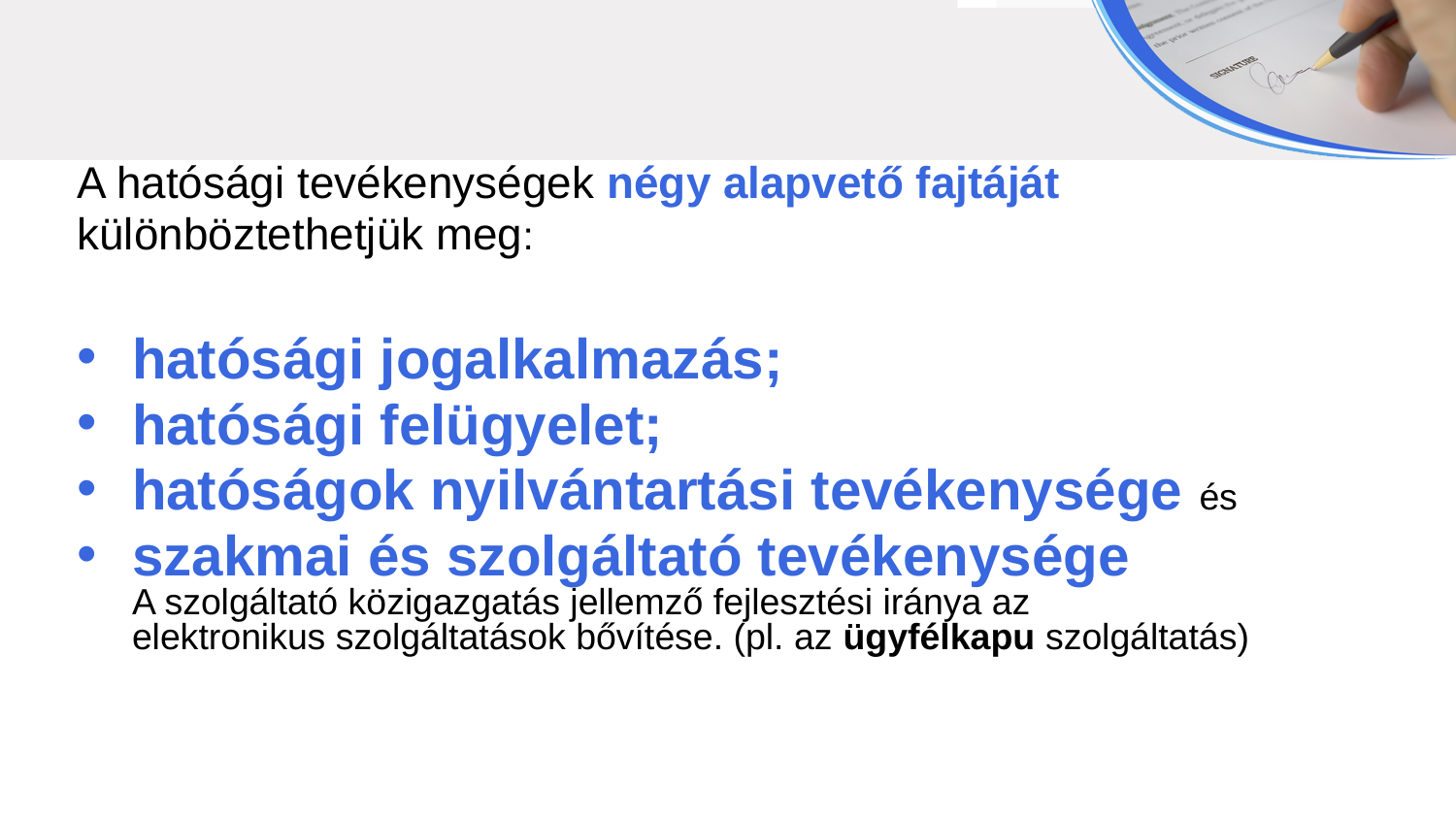

A hatósági tevékenységek négy alapvető fajtáját
különböztethetjük meg:

hatósági jogalkalmazás;
hatósági felügyelet;
hatóságok nyilvántartási tevékenysége és
szakmai és szolgáltató tevékenysége
A szolgáltató közigazgatás jellemző fejlesztési iránya az
elektronikus szolgáltatások bővítése. (pl. az ügyfélkapu szolgáltatás)